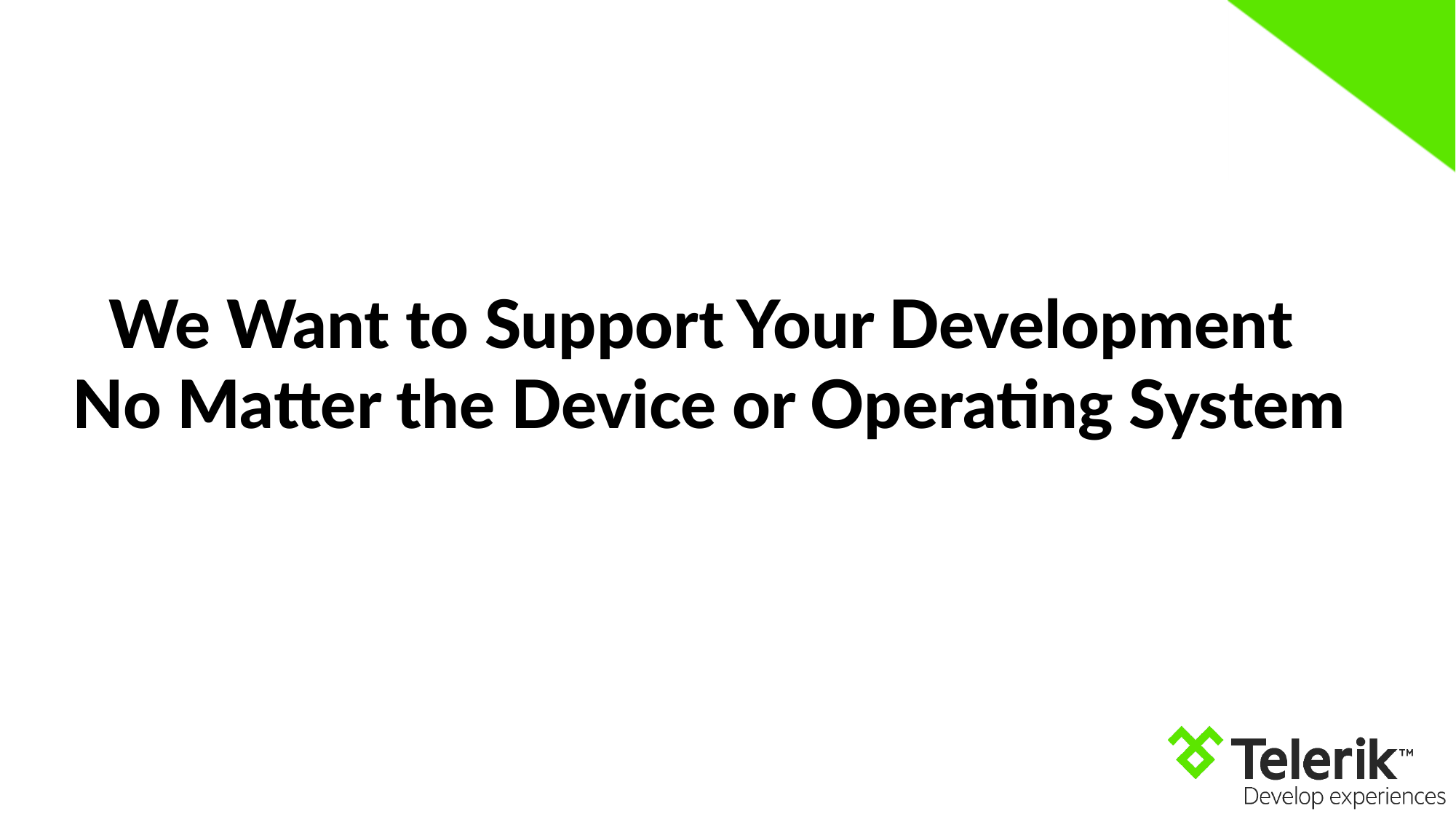

# We Want to Support Your Development No Matter the Device or Operating System